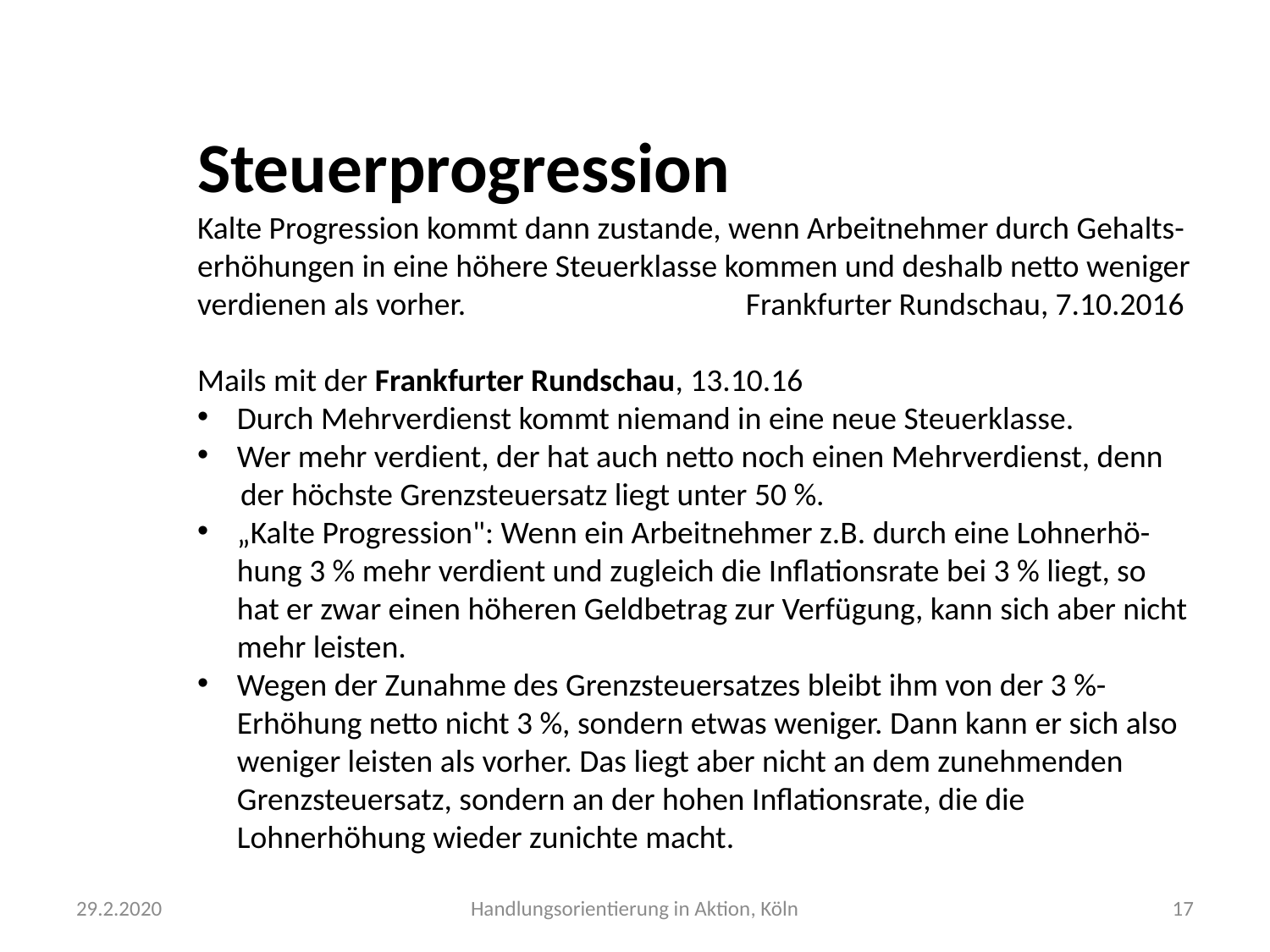

Steuerprogression
Kalte Progression kommt dann zustande, wenn Arbeitnehmer durch Gehalts-
erhöhungen in eine höhere Steuerklasse kommen und deshalb netto weniger
verdienen als vorher.                                       Frankfurter Rundschau, 7.10.2016

Mails mit der Frankfurter Rundschau, 13.10.16
Durch Mehrverdienst kommt niemand in eine neue Steuerklasse.
Wer mehr verdient, der hat auch netto noch einen Mehrverdienst, denn
      der höchste Grenzsteuersatz liegt unter 50 %.
„Kalte Progression": Wenn ein Arbeitnehmer z.B. durch eine Lohnerhö-hung 3 % mehr verdient und zugleich die Inflationsrate bei 3 % liegt, so hat er zwar einen höheren Geldbetrag zur Verfügung, kann sich aber nicht mehr leisten.
Wegen der Zunahme des Grenzsteuersatzes bleibt ihm von der 3 %-Erhöhung netto nicht 3 %, sondern etwas weniger. Dann kann er sich also weniger leisten als vorher. Das liegt aber nicht an dem zunehmenden Grenzsteuersatz, sondern an der hohen Inflationsrate, die die Lohnerhöhung wieder zunichte macht.
29.2.2020
Handlungsorientierung in Aktion, Köln
17